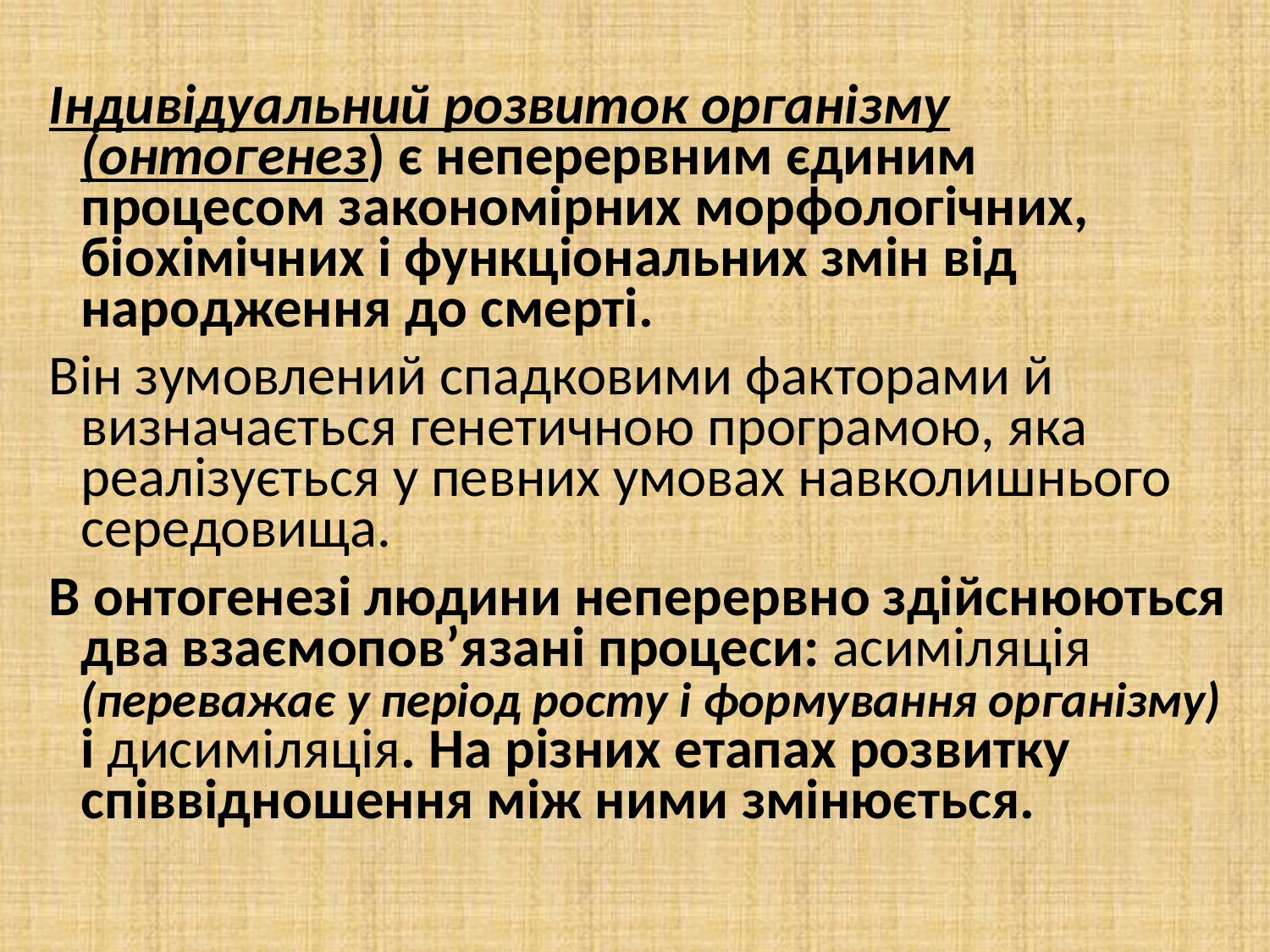

Індивідуальний розвиток організму (онтогенез) є неперервним єдиним процесом закономірних морфологічних, біохімічних і функціональних змін від народження до смерті.
Він зумовлений спадковими факторами й визначається генетичною програмою, яка реалізується у певних умовах навколишнього середовища.
В онтогенезі людини неперервно здійснюються два взаємопов’язані процеси: асиміляція (переважає у період росту і формування організму) і дисиміляція. На різних етапах розвитку співвідношення між ними змінюється.